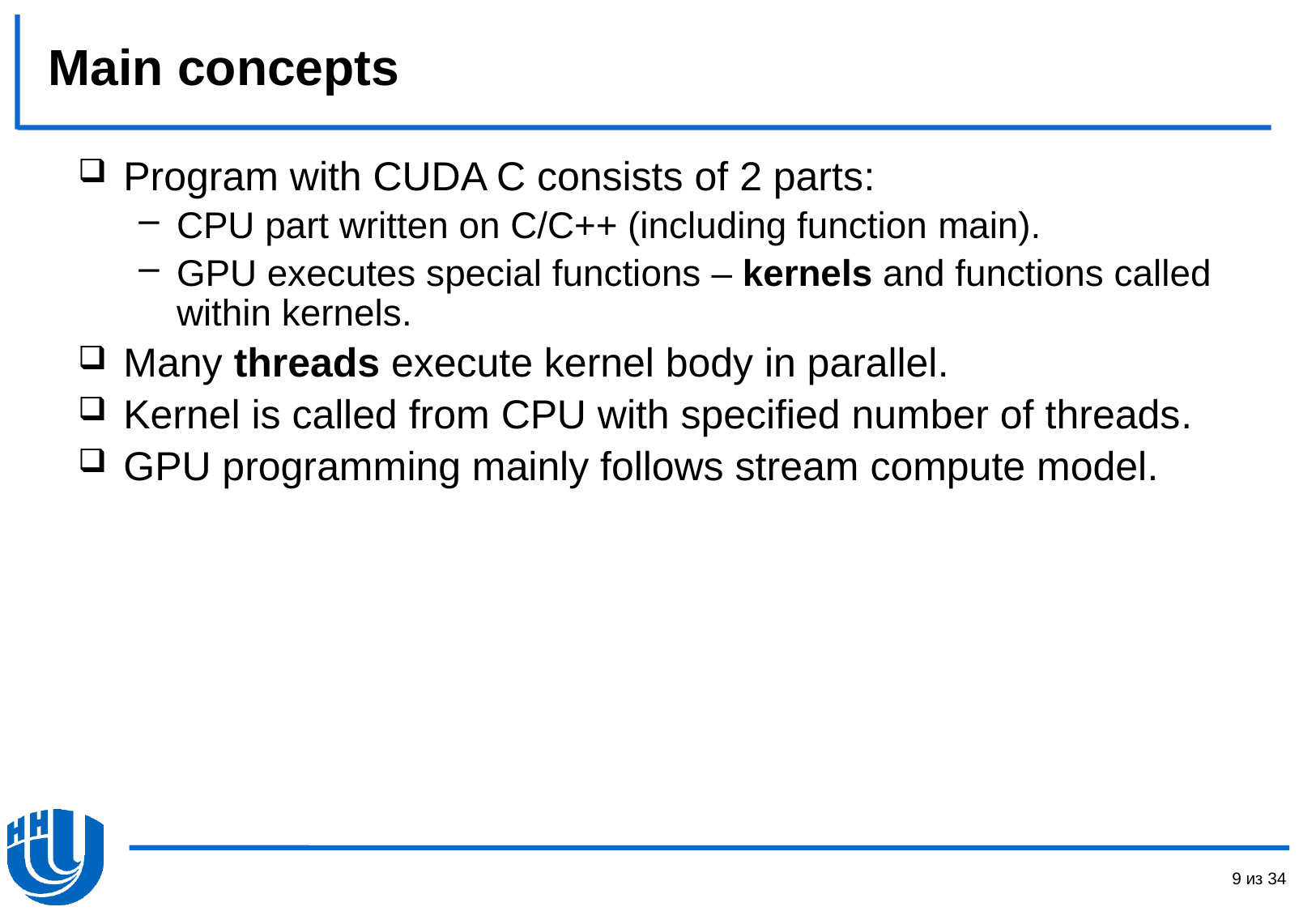

# Main concepts
Program with CUDA C consists of 2 parts:
CPU part written on C/C++ (including function main).
GPU executes special functions – kernels and functions called within kernels.
Many threads execute kernel body in parallel.
Kernel is called from CPU with specified number of threads.
GPU programming mainly follows stream compute model.
9